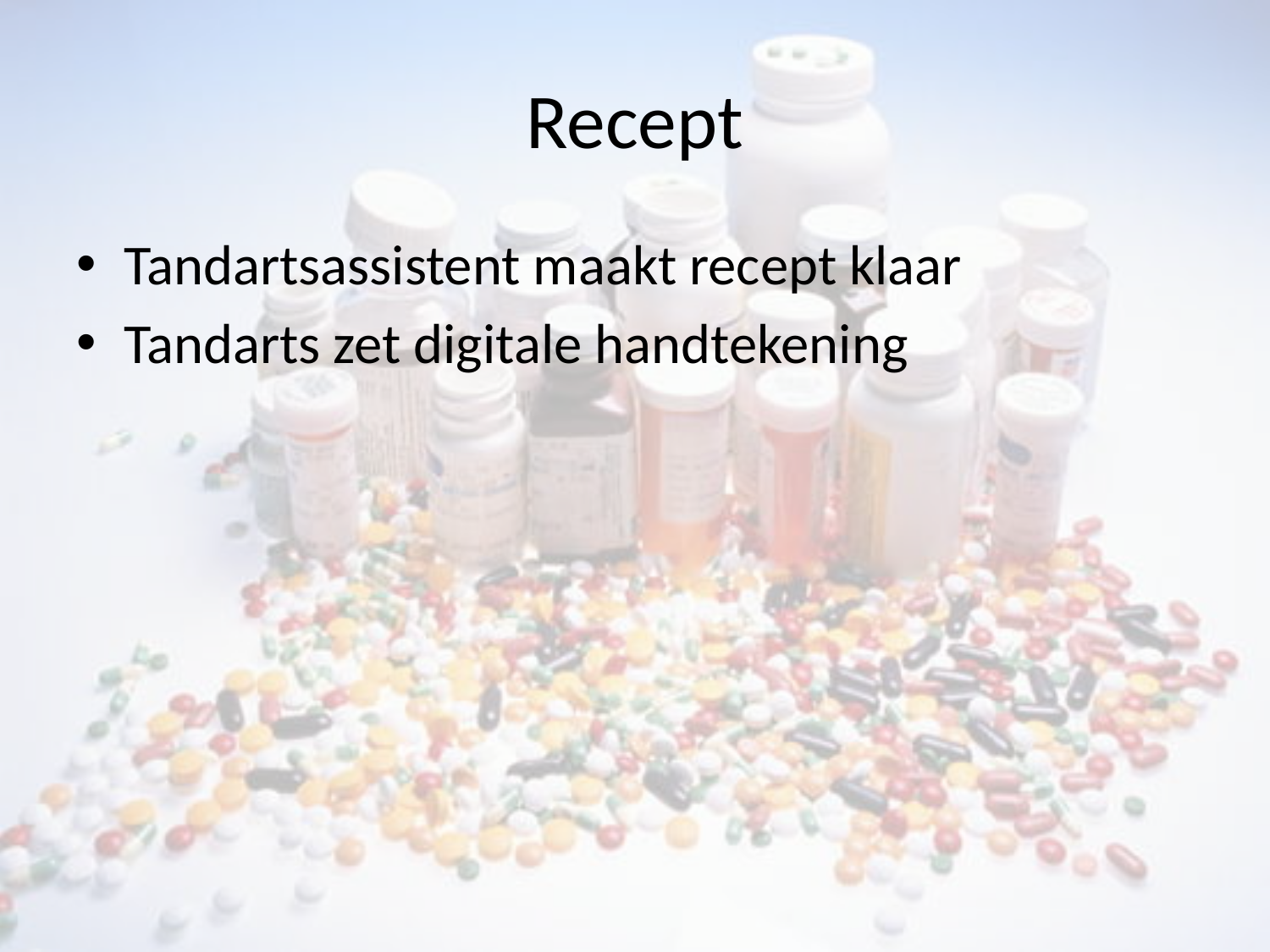

# Recept
Tandartsassistent maakt recept klaar
Tandarts zet digitale handtekening